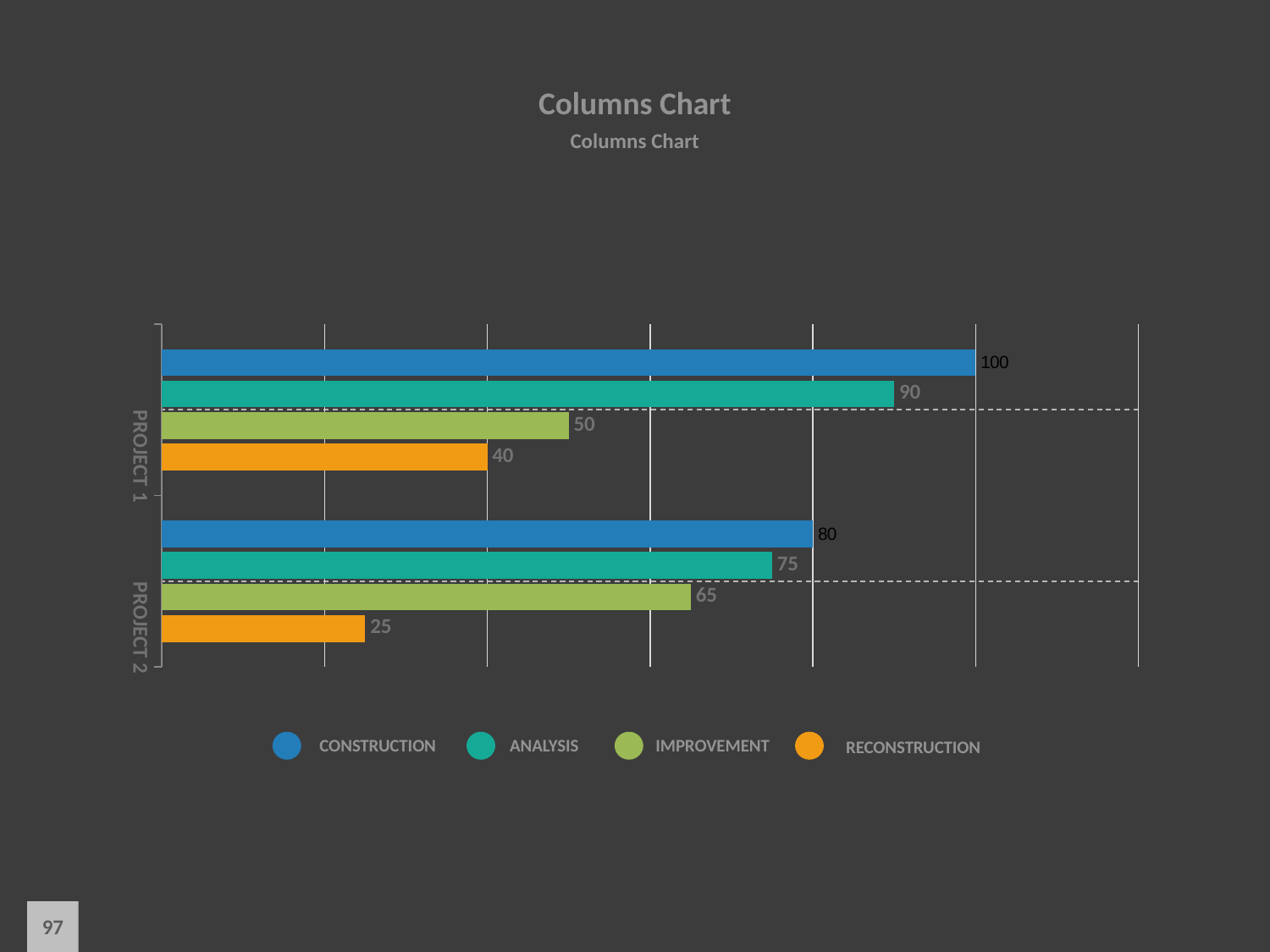

# Columns Chart
Columns Chart

### Chart

| Category | Series 1 | Series 2 | Series 3 | Series 32 |
|---|---|---|---|---|
| PROJECT 1 | 100.0 | 90.0 | 50.0 | 40.0 |
| PROJECT 2 | 80.0 | 75.0 | 65.0 | 25.0 |
CONSTRUCTION

ANALYSIS

IMPROVEMENT

RECONSTRUCTION